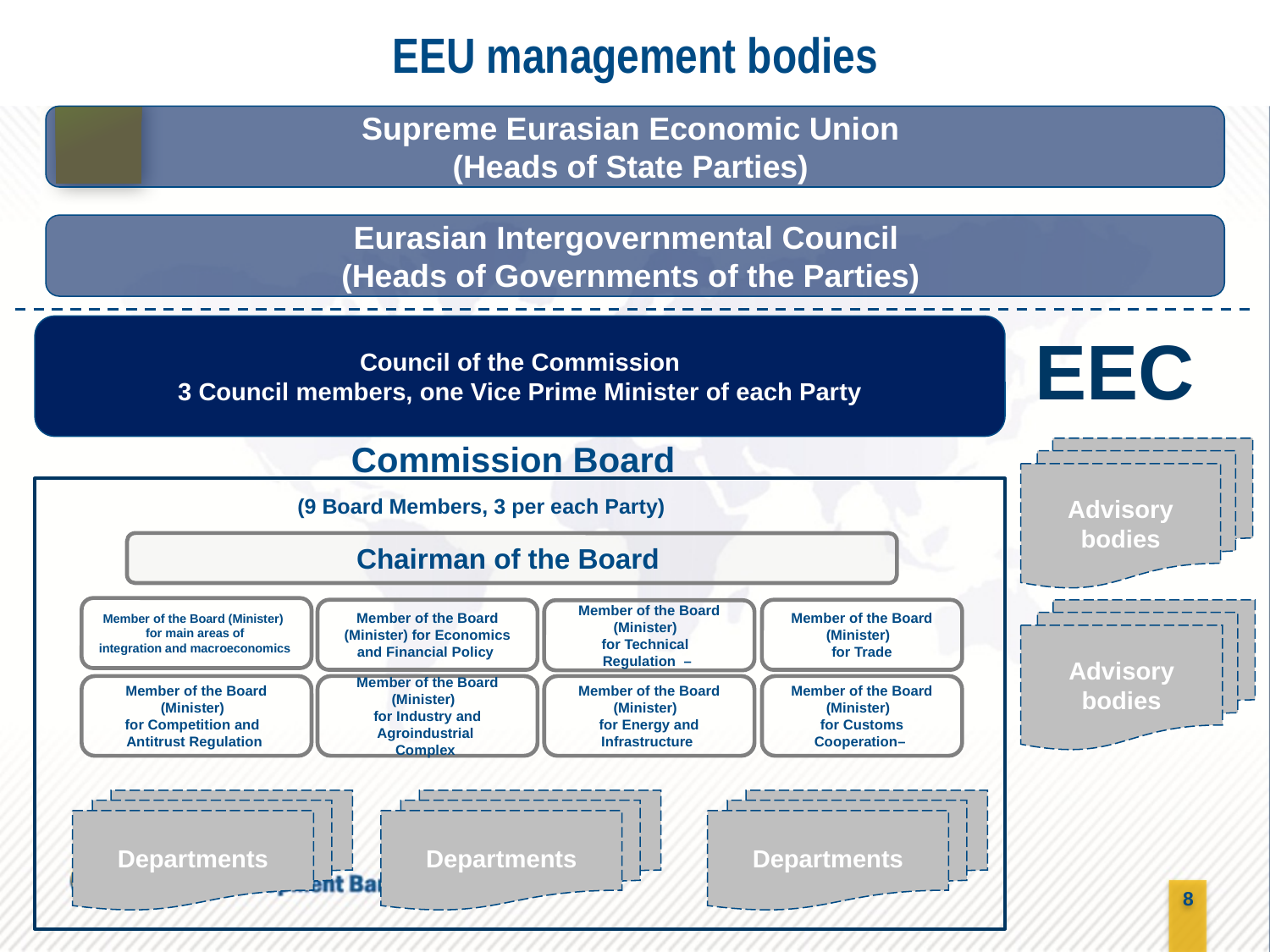

EEU management bodies
Supreme Eurasian Economic Union
(Heads of State Parties)
Eurasian Intergovernmental Council
(Heads of Governments of the Parties)
Council of the Commission
 3 Council members, one Vice Prime Minister of each Party
EEC
Commission Board
Advisory
bodies
(9 Bo‎a‎rd Members, 3 per each Party)

Chairman of the Board
Member of the Board (Minister)
for main areas of
integration and macroeconomics
Member of the Board (Minister) for Economics and Financial Policy
Member of the Board (Minister)
for Trade
Advisory
bodies
Member of the Board (Minister)
for Technical
Regulation  –
Member of the Board (Minister)
for Competition and
Antitrust Regulation
Member of the Board (Minister)
for Industry and Agroindustrial
Complex
Member of the Board (Minister)
for Energy and Infrastructure
Member of the Board (Minister)
for Customs Cooperation–
Departments
Departments
Departments